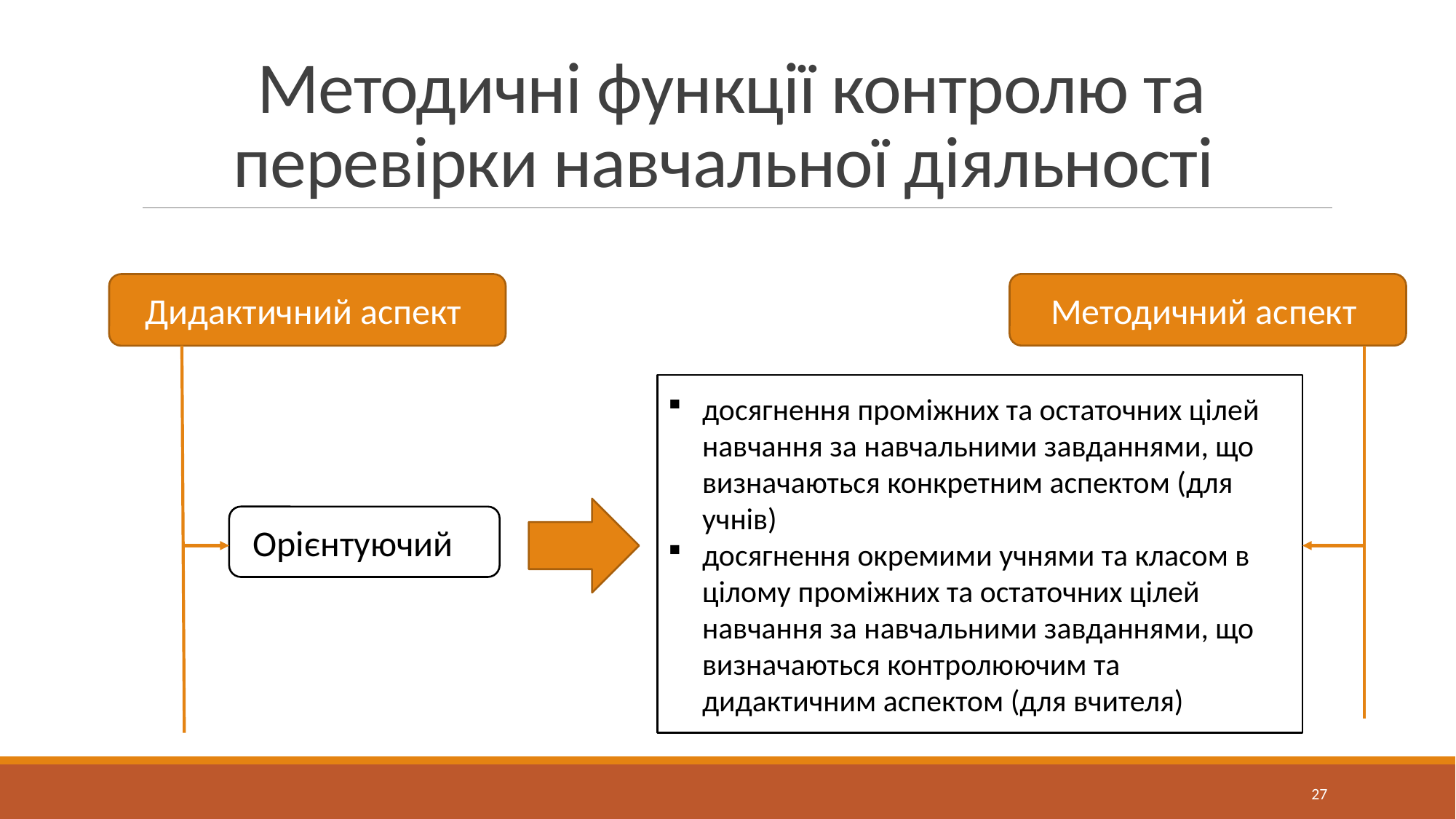

# Методичні функції контролю та перевірки навчальної діяльності
Методичний аспект
Дидактичний аспект
досягнення проміжних та остаточних цілей навчання за навчальними завданнями, що визначаються конкретним аспектом (для учнів)
досягнення окремими учнями та класом в цілому проміжних та остаточних цілей навчання за навчальними завданнями, що визначаються контролюючим та дидактичним аспектом (для вчителя)

Орієнтуючий
27